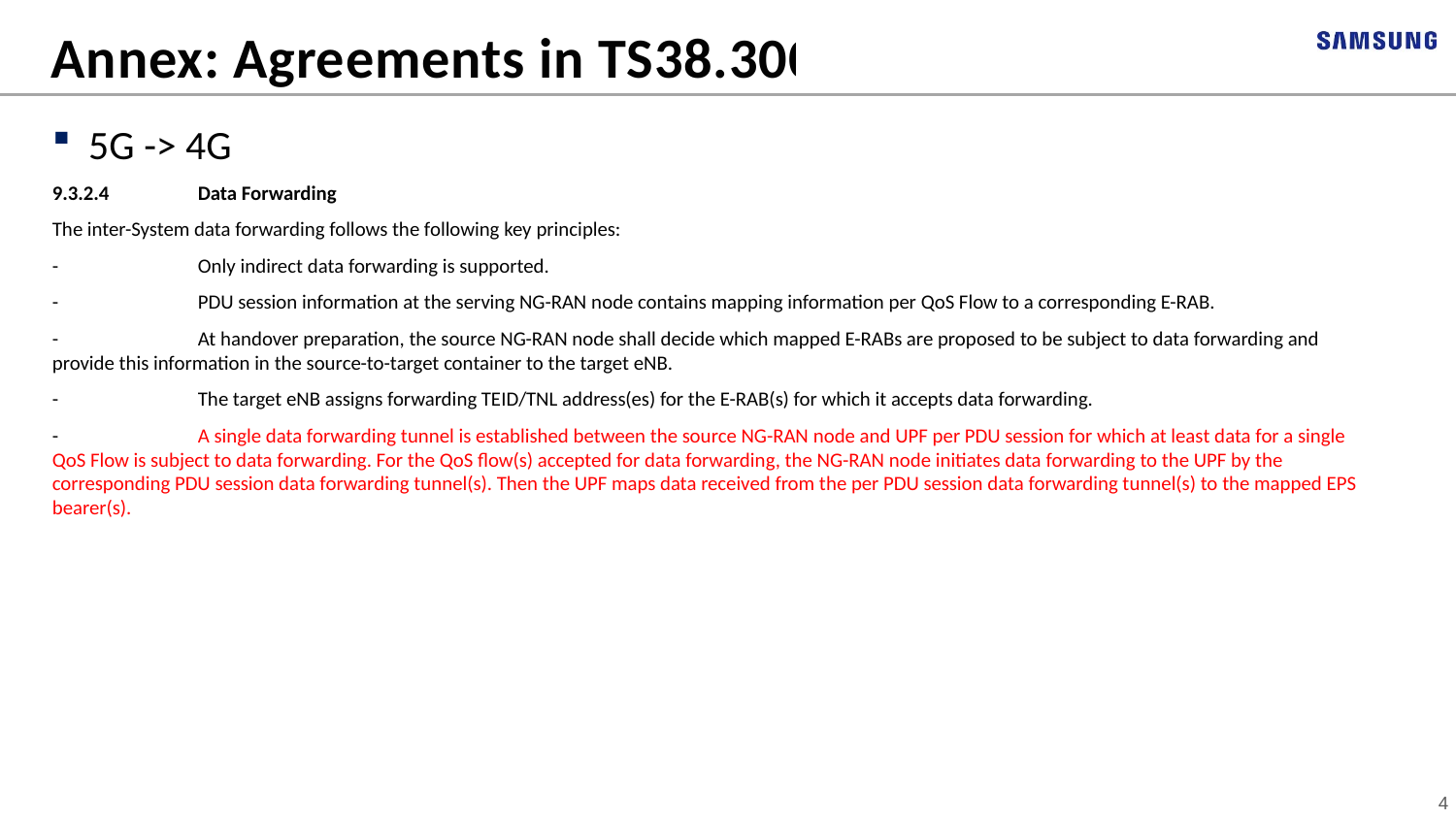

# Annex: Agreements in TS38.300
5G -> 4G
9.3.2.4	Data Forwarding
The inter-System data forwarding follows the following key principles:
-	Only indirect data forwarding is supported.
-	PDU session information at the serving NG-RAN node contains mapping information per QoS Flow to a corresponding E-RAB.
-	At handover preparation, the source NG-RAN node shall decide which mapped E-RABs are proposed to be subject to data forwarding and provide this information in the source-to-target container to the target eNB.
-	The target eNB assigns forwarding TEID/TNL address(es) for the E-RAB(s) for which it accepts data forwarding.
-	A single data forwarding tunnel is established between the source NG-RAN node and UPF per PDU session for which at least data for a single QoS Flow is subject to data forwarding. For the QoS flow(s) accepted for data forwarding, the NG-RAN node initiates data forwarding to the UPF by the corresponding PDU session data forwarding tunnel(s). Then the UPF maps data received from the per PDU session data forwarding tunnel(s) to the mapped EPS bearer(s).